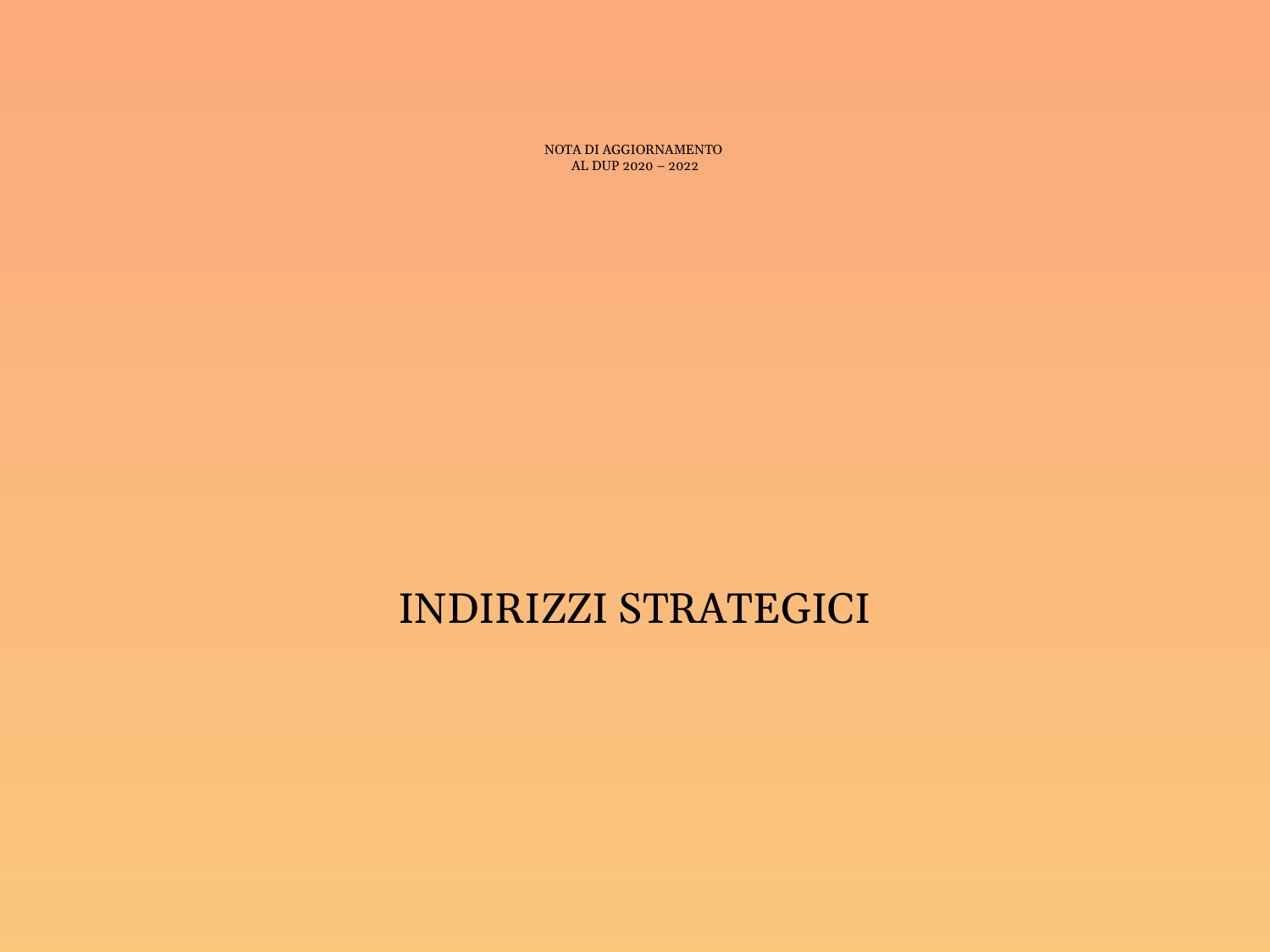

# NOTA DI AGGIORNAMENTO AL DUP 2020 – 2022

INDIRIZZI STRATEGICI